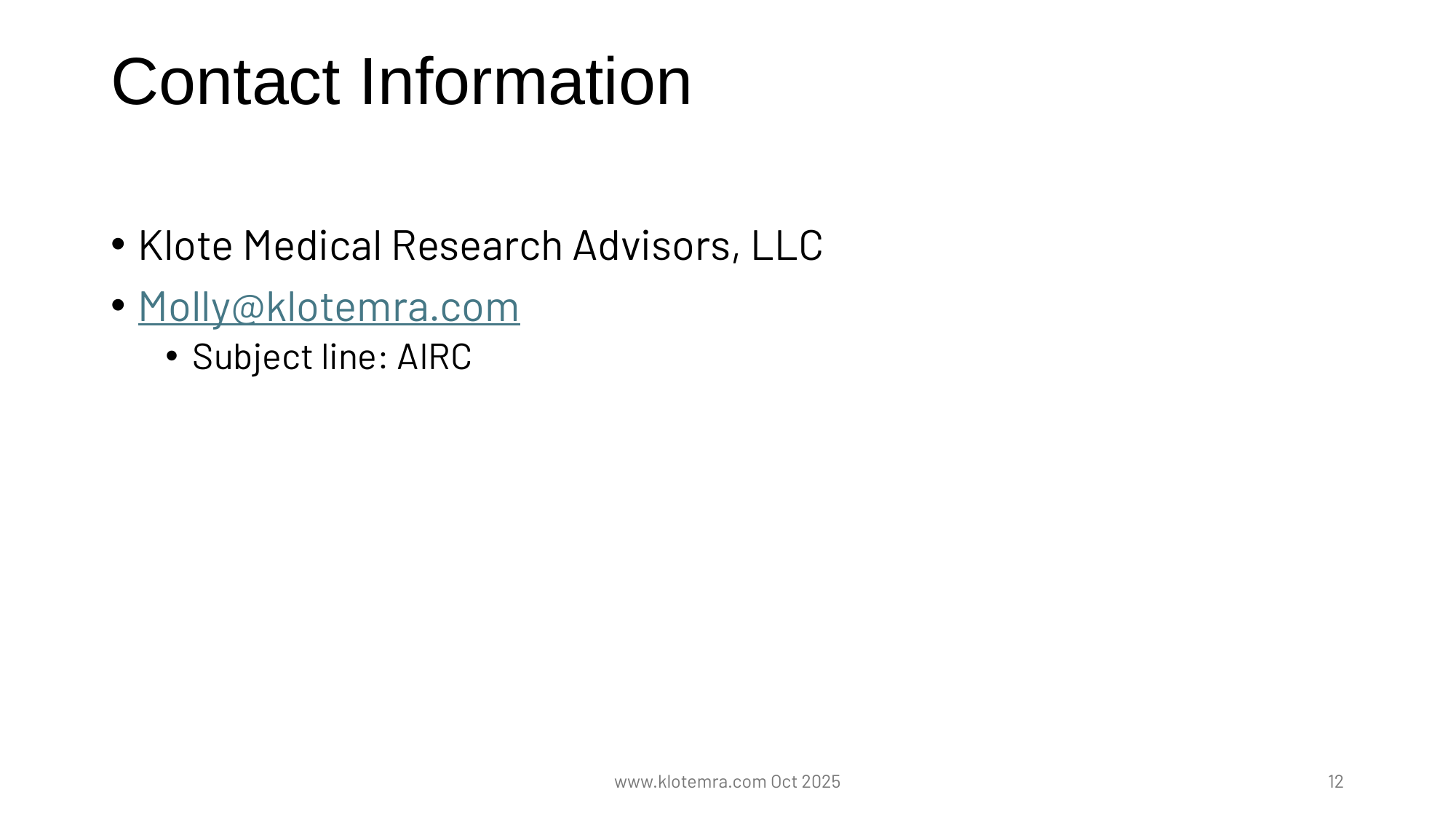

# Contact Information
Klote Medical Research Advisors, LLC
Molly@klotemra.com
Subject line: AIRC

www.klotemra.com Oct 2025
12